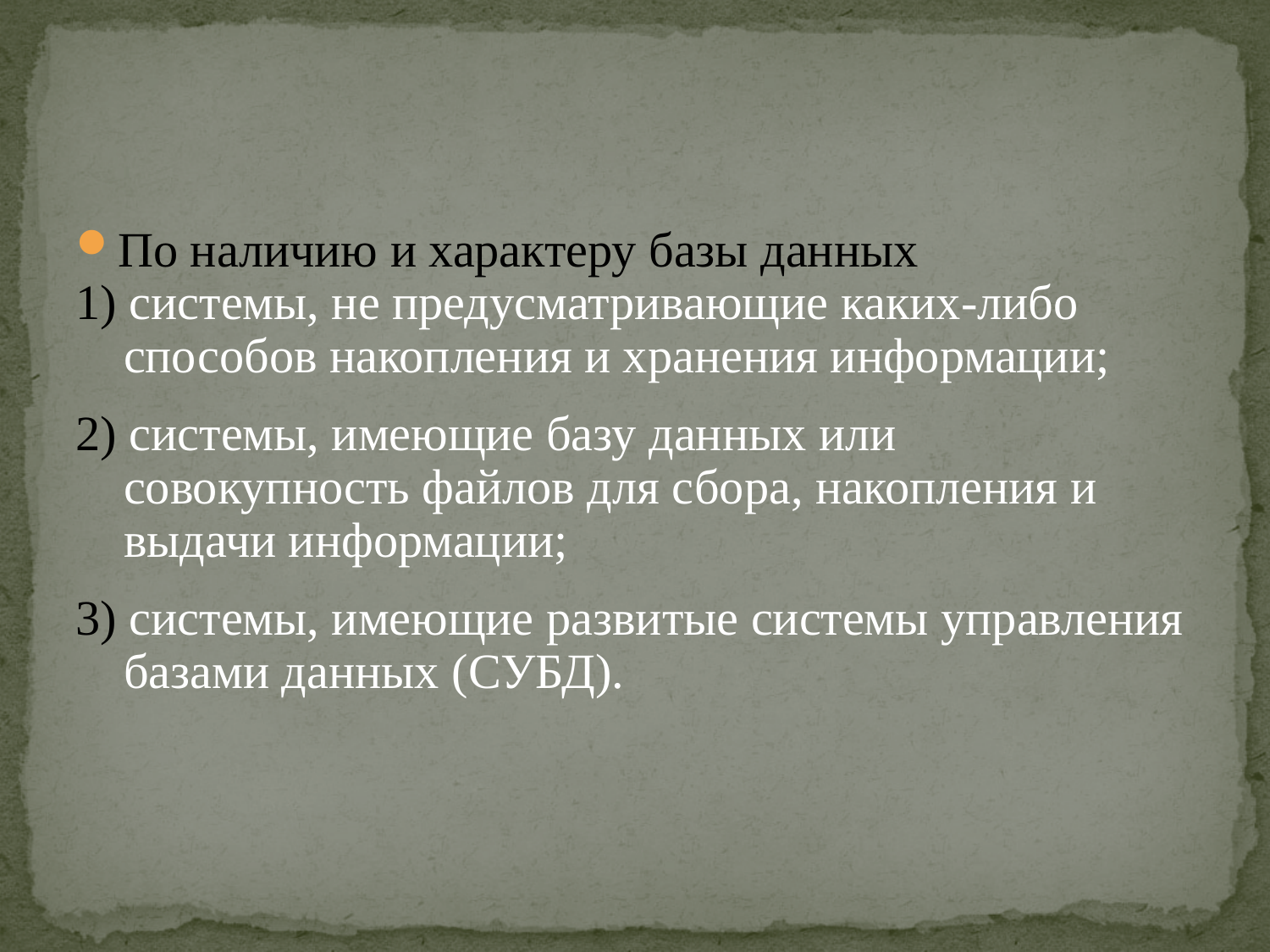

#
По наличию и характеру базы данных
1) системы, не предусматривающие каких-либо способов накопления и хранения информации;
2) системы, имеющие базу данных или совокупность файлов для сбора, накопления и выдачи информации;
3) системы, имеющие развитые системы управления базами данных (СУБД).